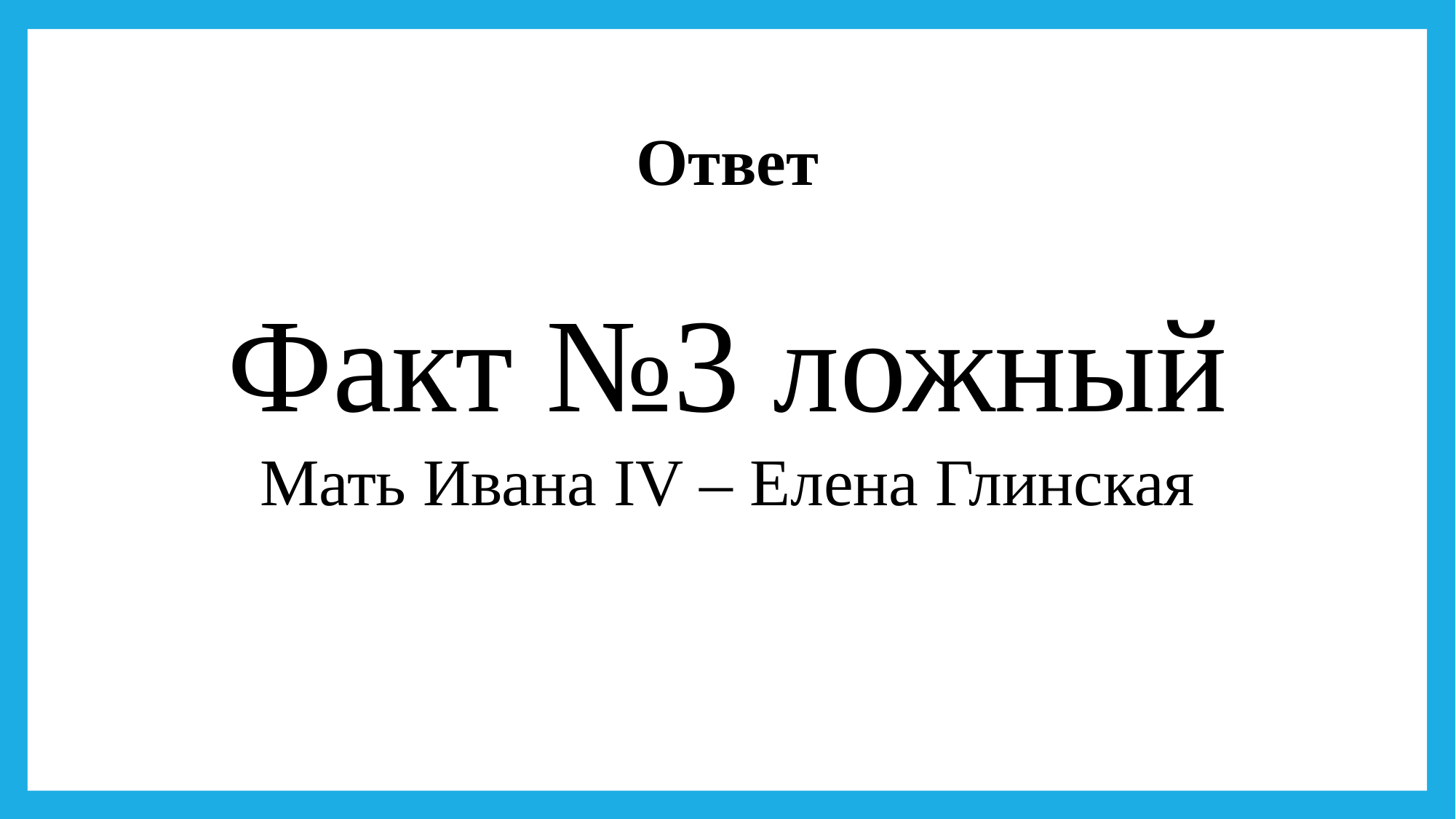

Ответ

Факт №3 ложный
Мать Ивана IV – Елена Глинская